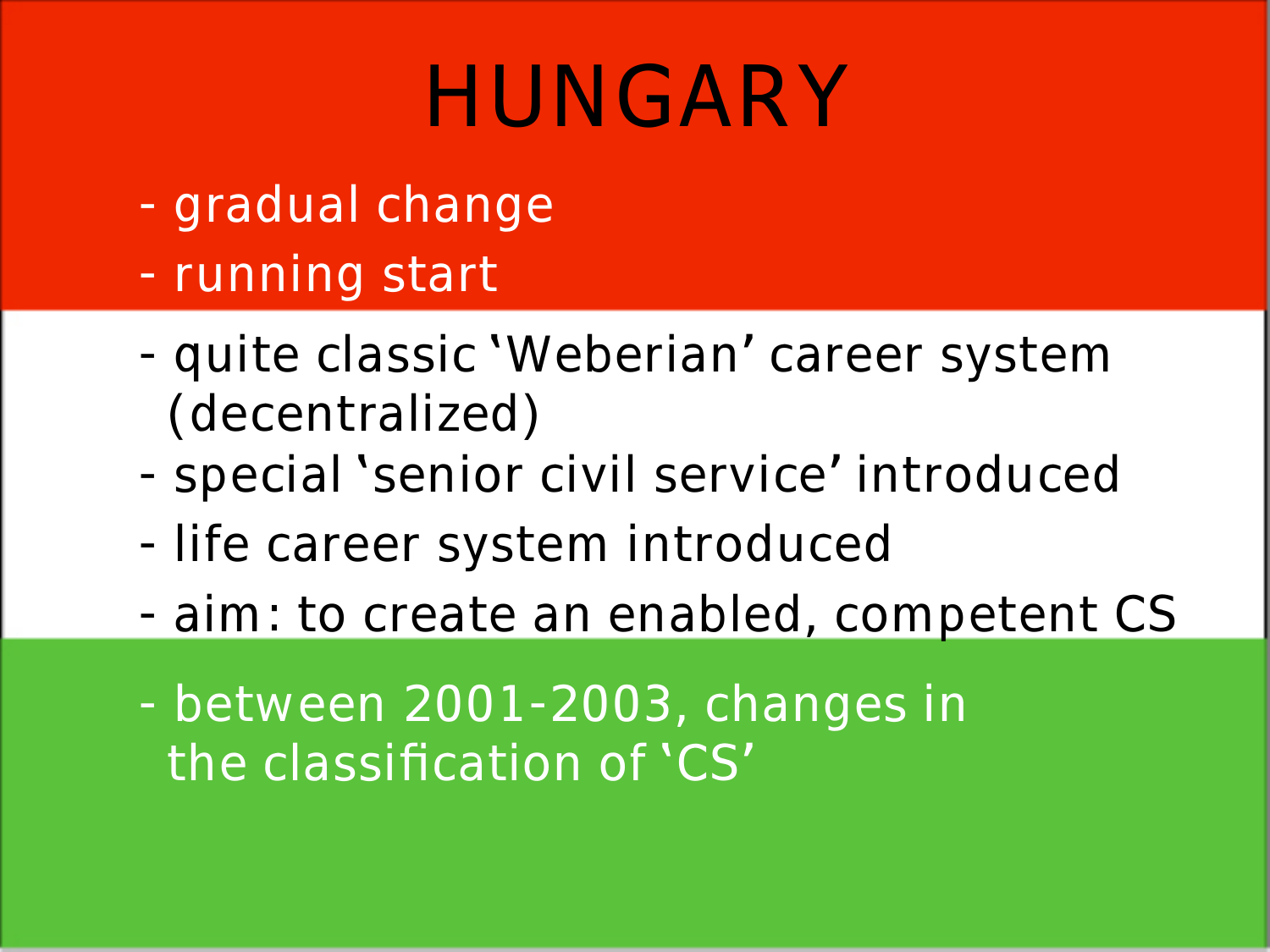

HUNGARY
	- gradual change
	- running start
	- quite classic ‘Weberian’ career system 	    	  (decentralized)
	- special ‘senior civil service’ introduced
	- life career system introduced
	- aim: to create an enabled, competent CS
	- between 2001-2003, changes in 	  	  the classification of ‘CS’